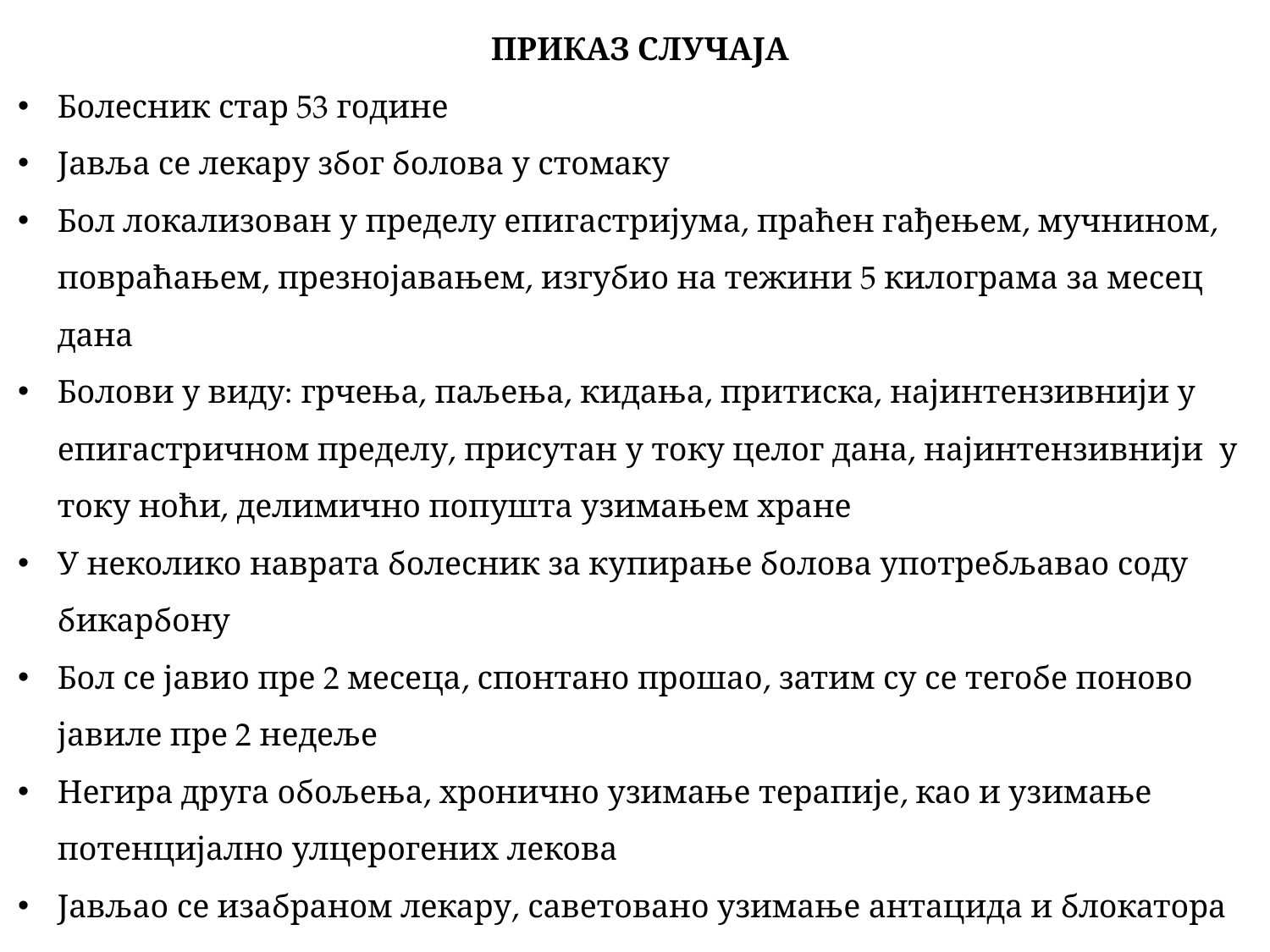

ПРИКАЗ СЛУЧАЈА
Болесник стар 53 године
Јавља се лекару због болова у стомаку
Бол локализован у пределу епигастријума, праћен гађењем, мучнином, повраћањем, презнојавањем, изгубио на тежини 5 килограма за месец дана
Болови у виду: грчења, паљења, кидања, притиска, најинтензивнији у епигастричном пределу, присутан у току целог дана, најинтензивнији  у току ноћи, делимично попушта узимањем хране
У неколико наврата болесник за купирање болова употребљавао соду бикарбону
Бол се јавио пре 2 месеца, спонтано прошао, затим су се тегобе поново јавиле пре 2 недеље
Негира друга обољења, хронично узимање терапије, као и узимање потенцијално улцерогених лекова
Јављао се изабраном лекару, саветовано узимање антацида и блокатора хистаминских рецептора